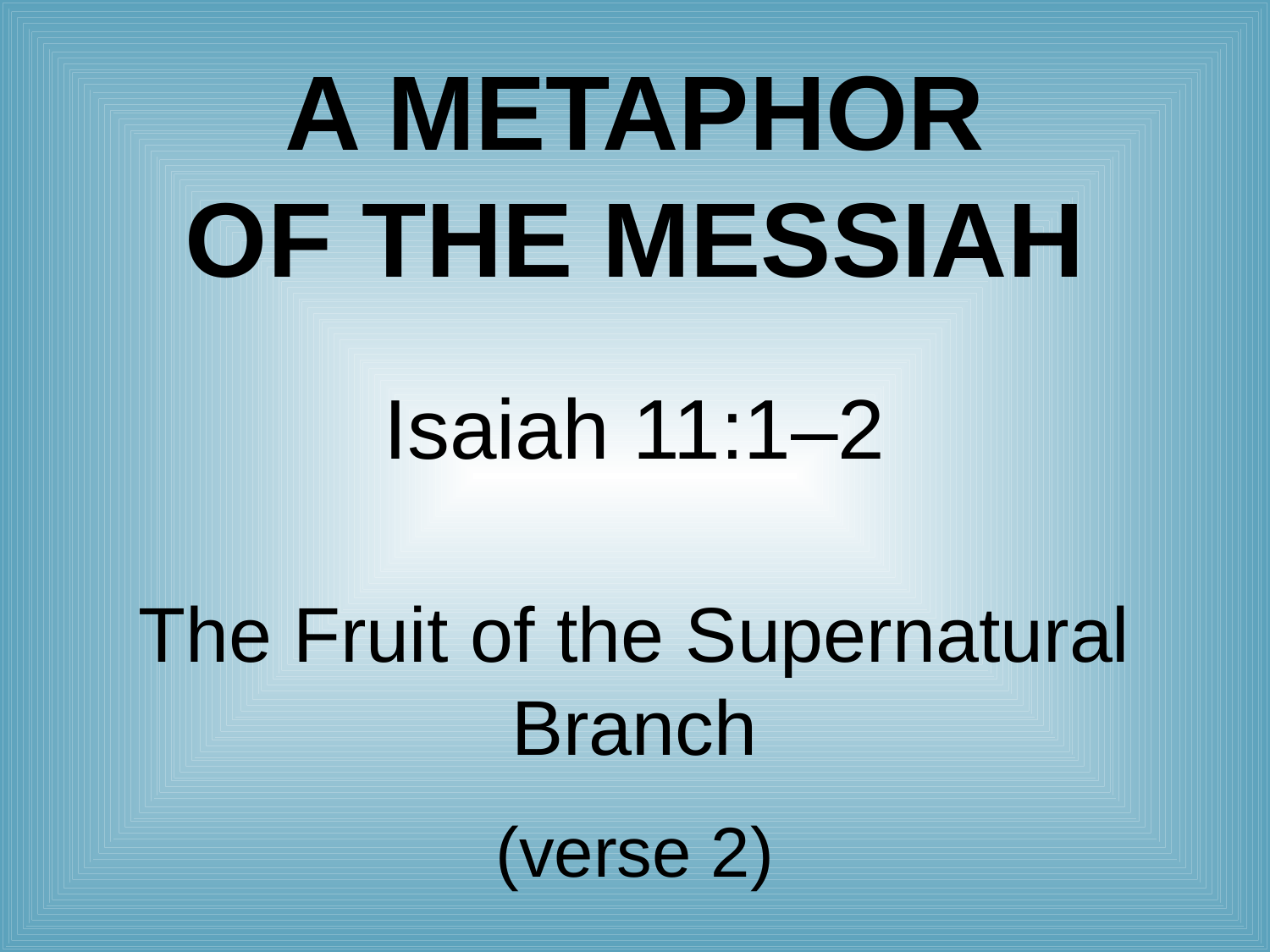

# A Metaphor of the Messiah
Isaiah 11:1–2

The Fruit of the Supernatural Branch
(verse 2)